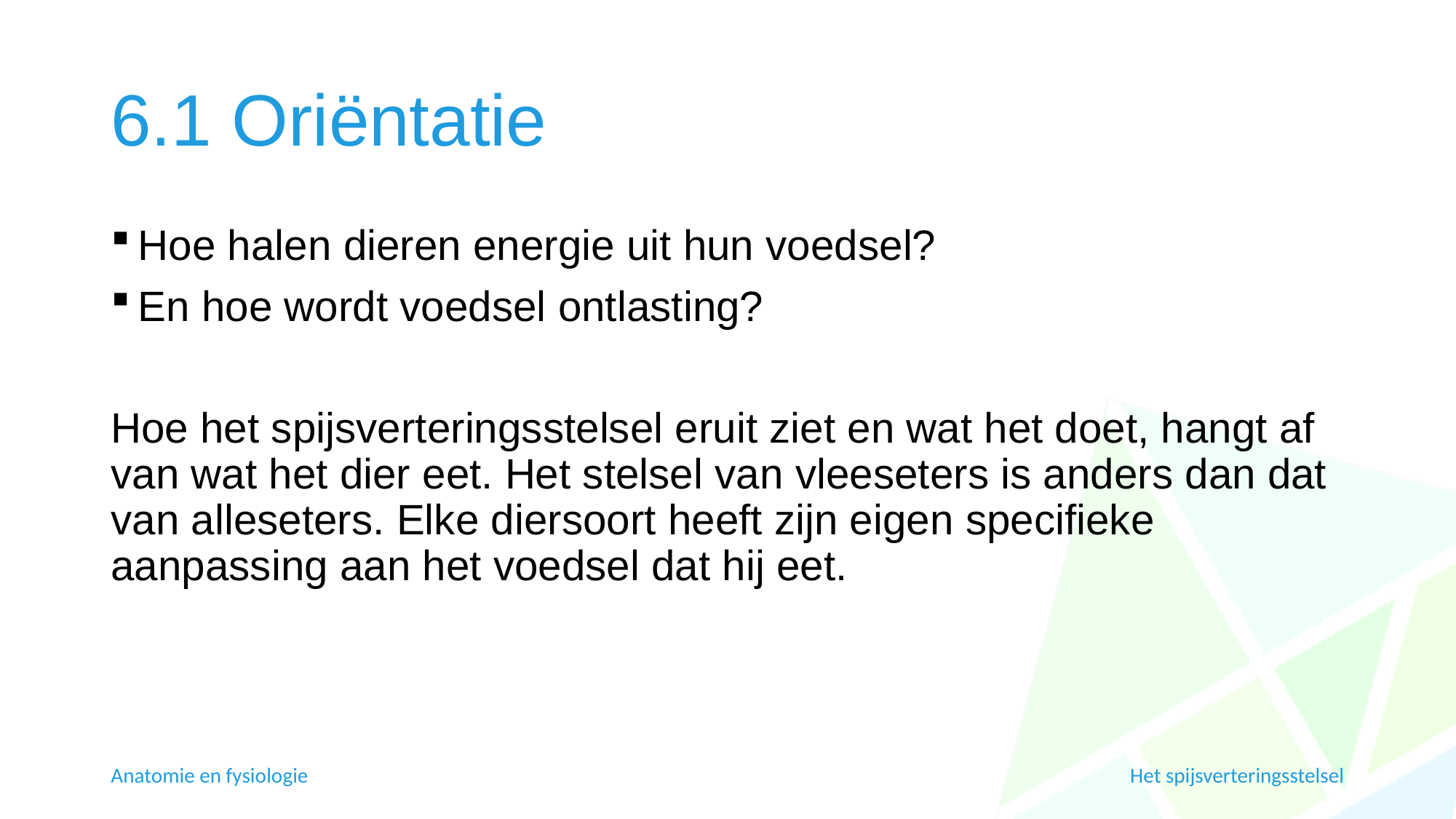

# 6.1 Oriëntatie
Hoe halen dieren energie uit hun voedsel?
En hoe wordt voedsel ontlasting?

Hoe het spijsverteringsstelsel eruit ziet en wat het doet, hangt af van wat het dier eet. Het stelsel van vleeseters is anders dan dat van alleseters. Elke diersoort heeft zijn eigen specifieke aanpassing aan het voedsel dat hij eet.
Anatomie en fysiologie
Het spijsverteringsstelsel